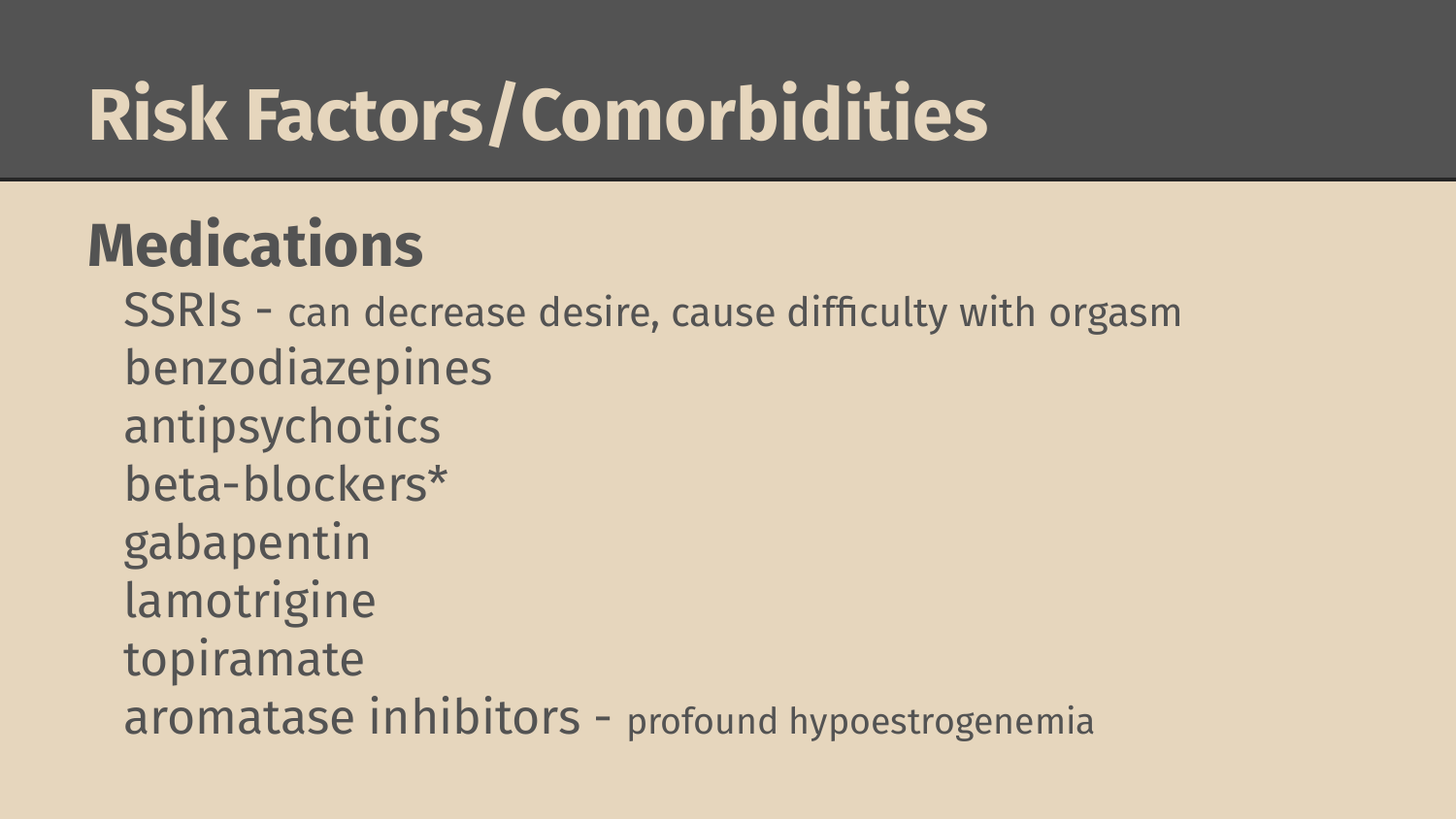

# Risk Factors/Comorbidities
Medications
SSRIs - can decrease desire, cause difficulty with orgasm
benzodiazepines
antipsychotics
beta-blockers*
gabapentin
lamotrigine
topiramate
aromatase inhibitors - profound hypoestrogenemia